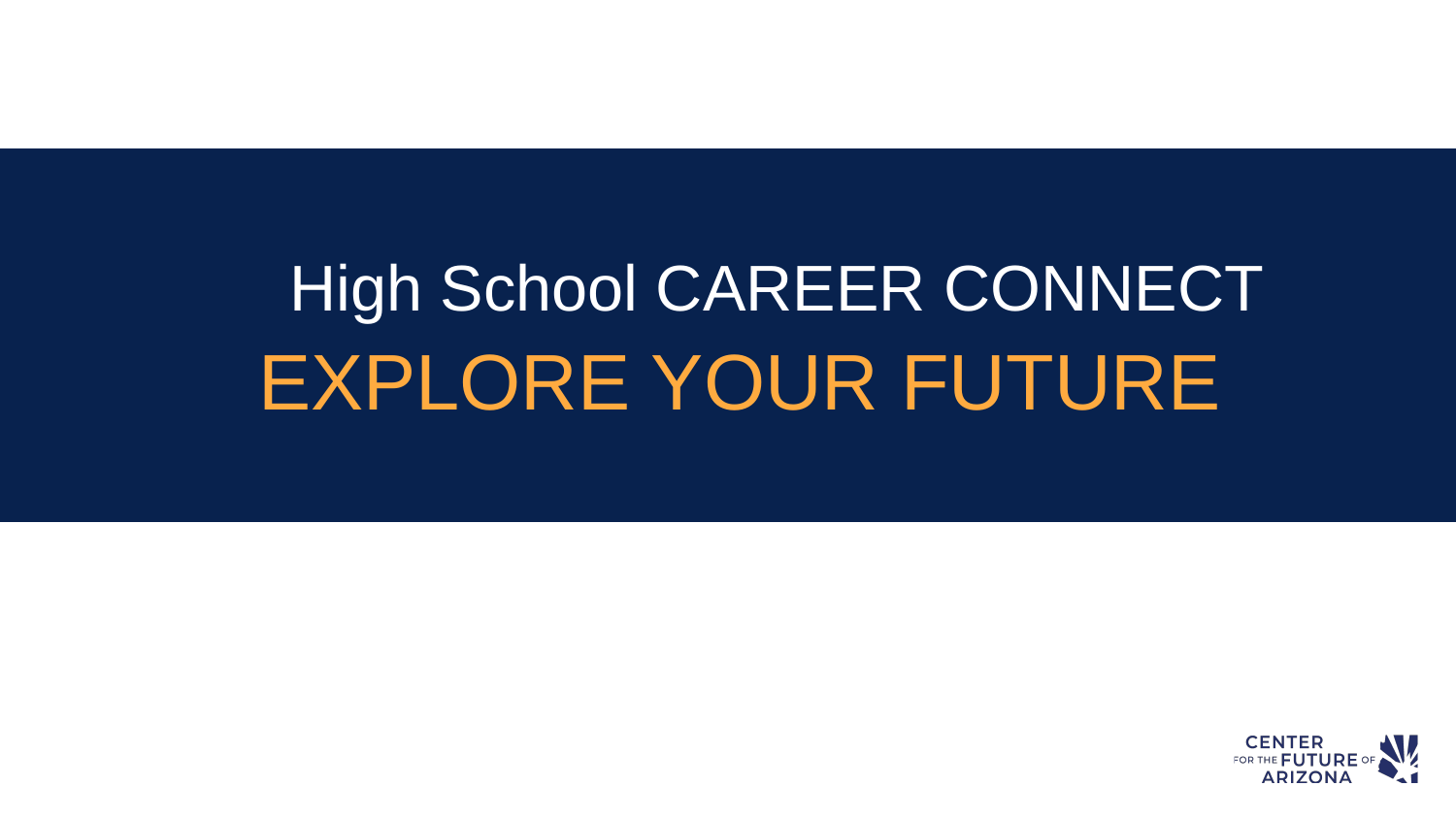

High School CAREER CONNECT
EXPLORE YOUR FUTURE